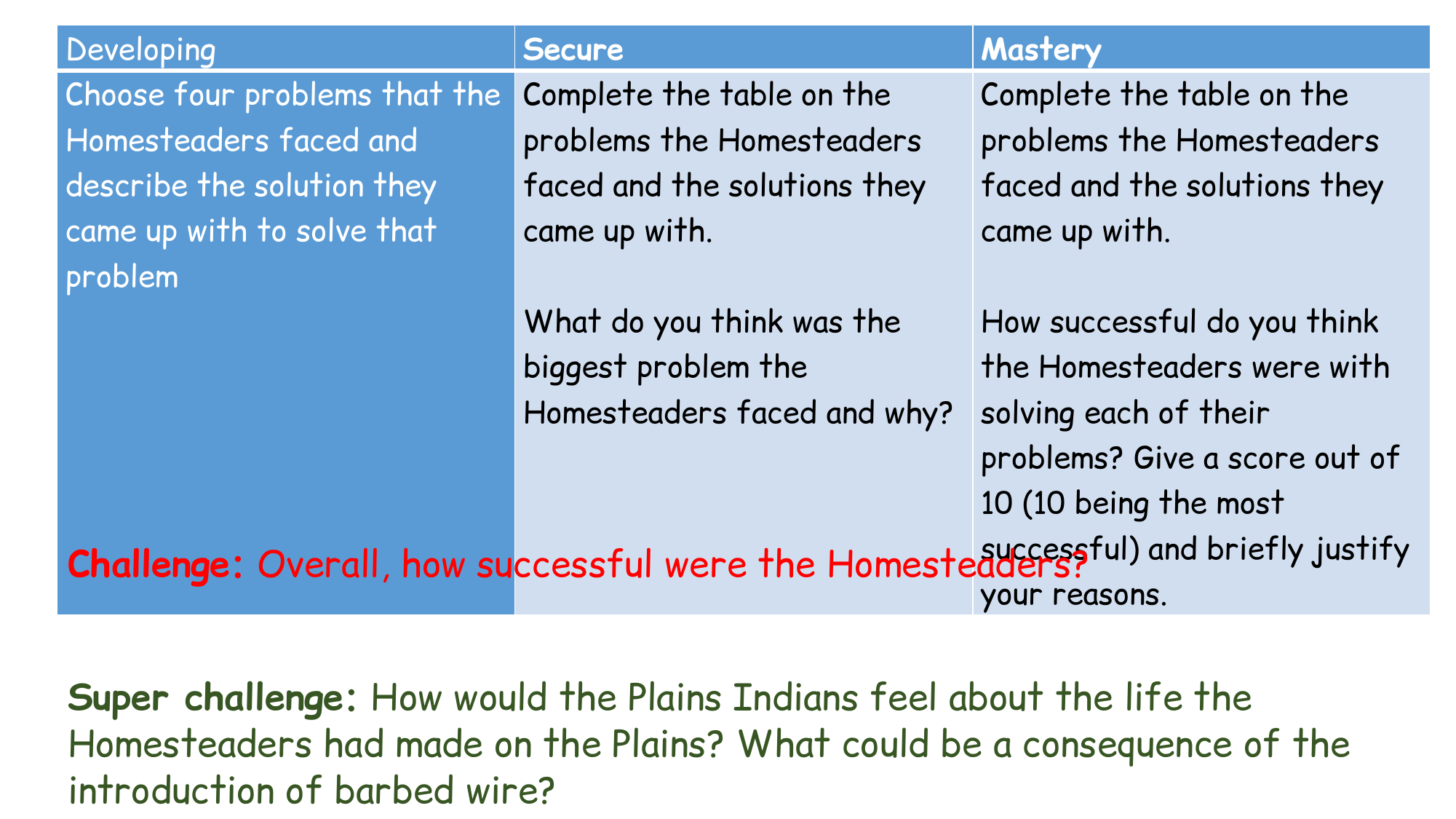

| Developing | Secure | Mastery |
| --- | --- | --- |
| Choose four problems that the Homesteaders faced and describe the solution they came up with to solve that problem | Complete the table on the problems the Homesteaders faced and the solutions they came up with. What do you think was the biggest problem the Homesteaders faced and why? | Complete the table on the problems the Homesteaders faced and the solutions they came up with. How successful do you think the Homesteaders were with solving each of their problems? Give a score out of 10 (10 being the most successful) and briefly justify your reasons. |
Challenge: Overall, how successful were the Homesteaders?

Super challenge: How would the Plains Indians feel about the life the Homesteaders had made on the Plains? What could be a consequence of the introduction of barbed wire?